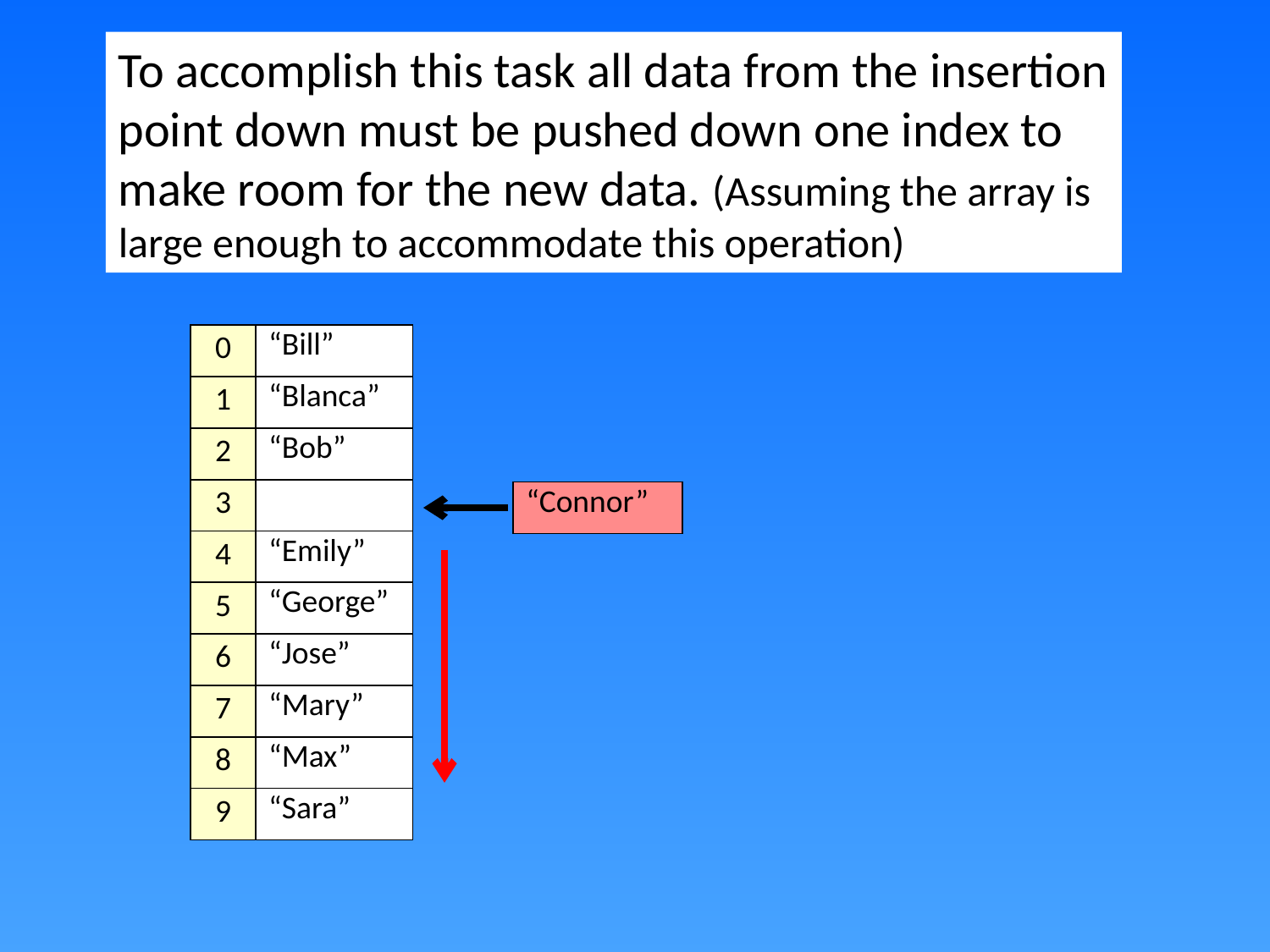

To accomplish this task all data from the insertion point down must be pushed down one index to make room for the new data. (Assuming the array is large enough to accommodate this operation)
| 0 | “Bill” |
| --- | --- |
| 1 | “Blanca” |
| 2 | “Bob” |
| 3 |  |
| 4 | “Emily” |
| 5 | “George” |
| 6 | “Jose” |
| 7 | “Mary” |
| 8 | “Max” |
| 9 | “Sara” |
| “Connor” |
| --- |